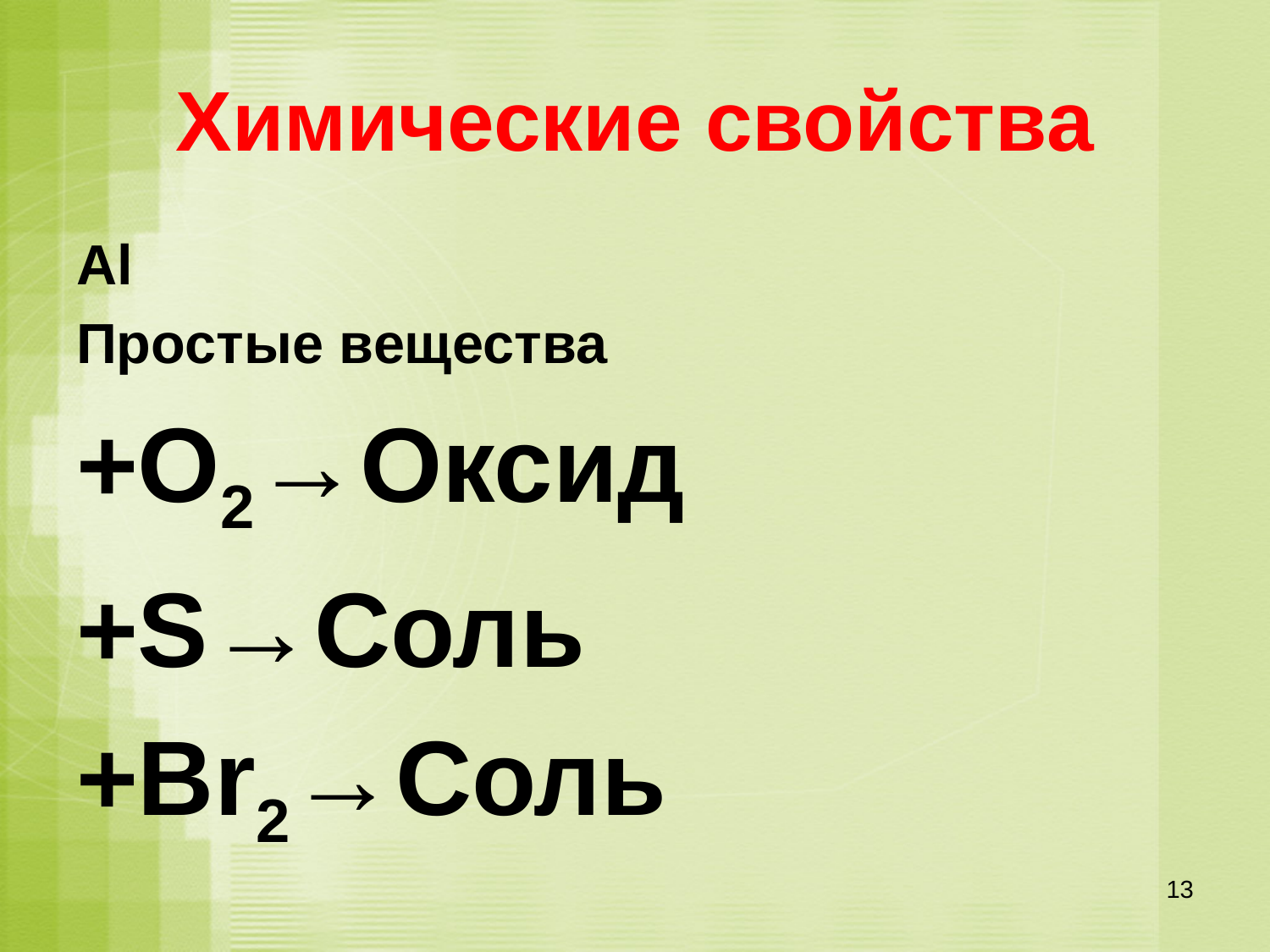

# Химические свойства
Al
Простые вещества
+O2→Оксид
+S→Соль
+Br2→Соль

13